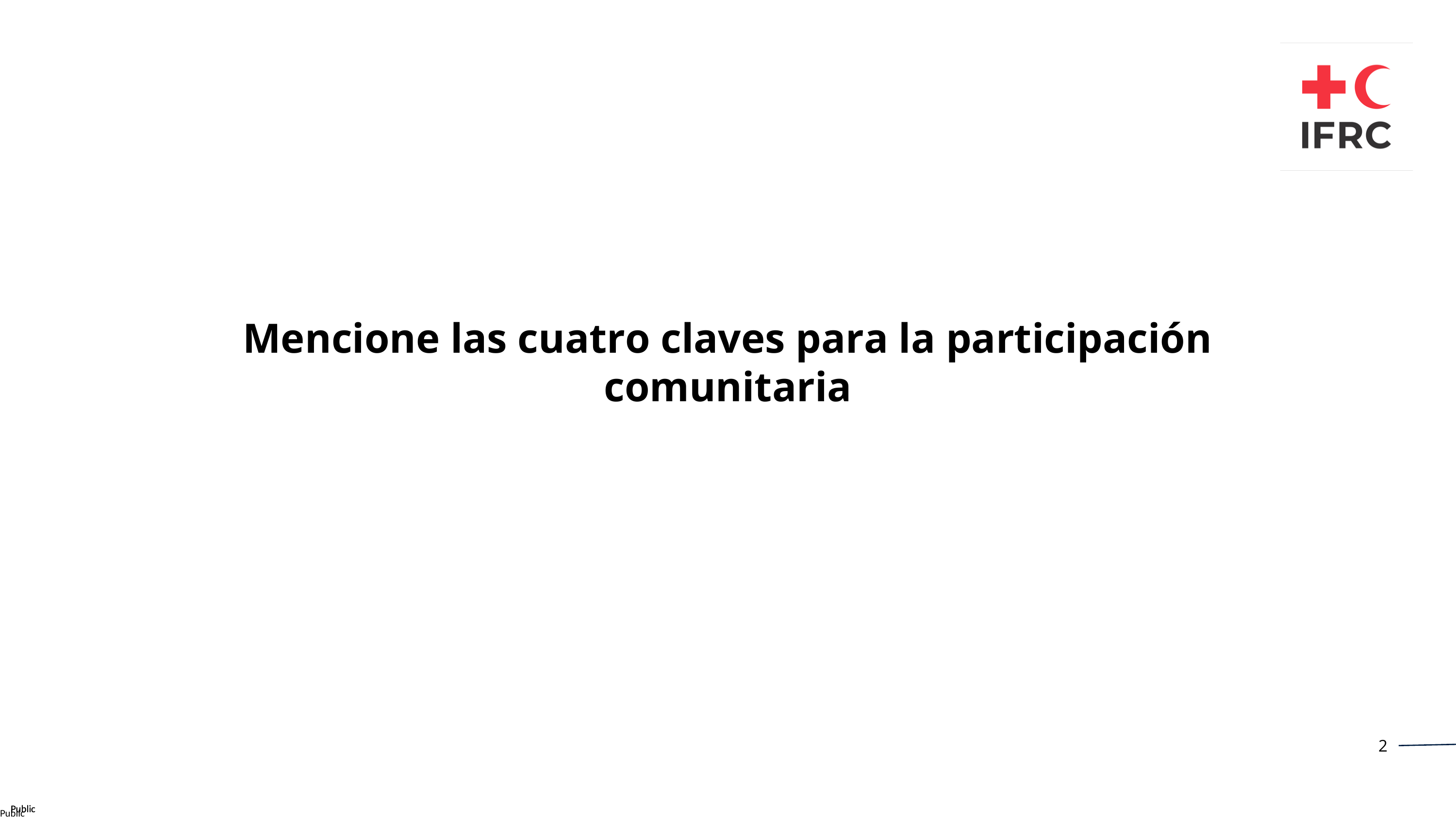

Mencione las cuatro claves para la participación comunitaria